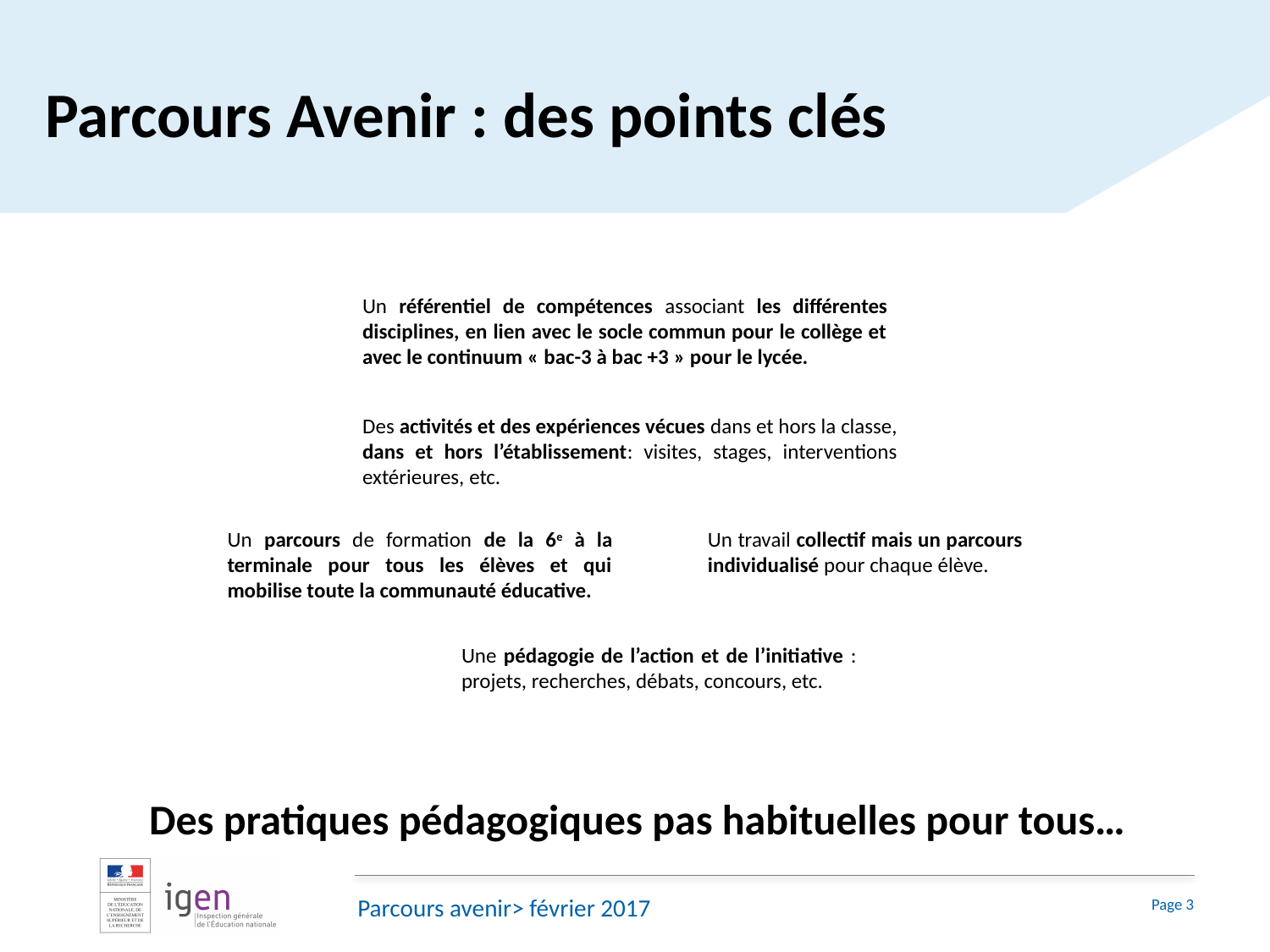

# Parcours Avenir : des points clés

Un référentiel de compétences associant les différentes disciplines, en lien avec le socle commun pour le collège et avec le continuum « bac-3 à bac +3 » pour le lycée.
Des activités et des expériences vécues dans et hors la classe, dans et hors l’établissement: visites, stages, interventions extérieures, etc.
Un parcours de formation de la 6e à la terminale pour tous les élèves et qui mobilise toute la communauté éducative.
Un travail collectif mais un parcours individualisé pour chaque élève.
Une pédagogie de l’action et de l’initiative : projets, recherches, débats, concours, etc.
Des pratiques pédagogiques pas habituelles pour tous…